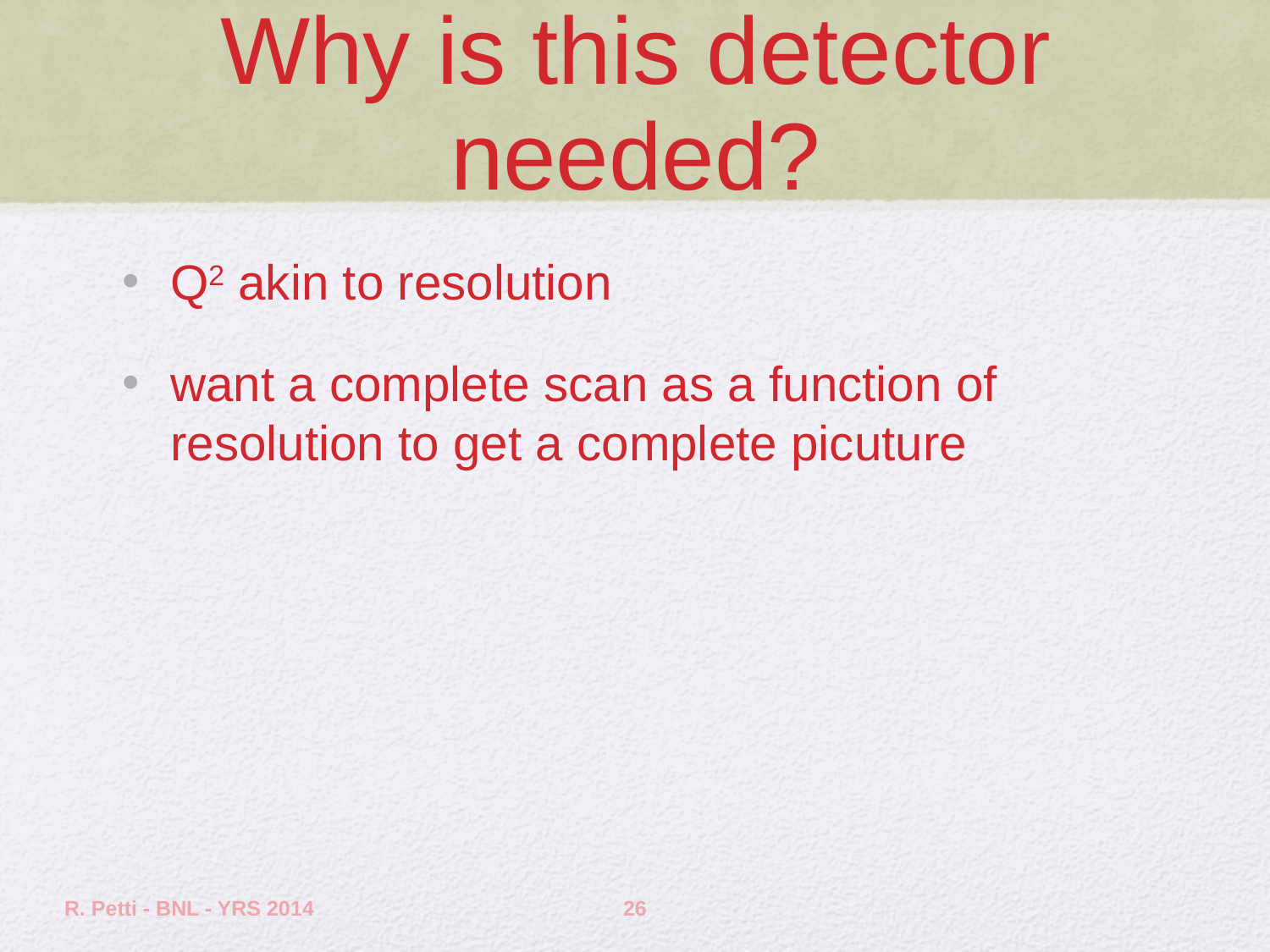

# Why is this detector needed?
Q2 akin to resolution
want a complete scan as a function of resolution to get a complete picuture
R. Petti - BNL - YRS 2014
26